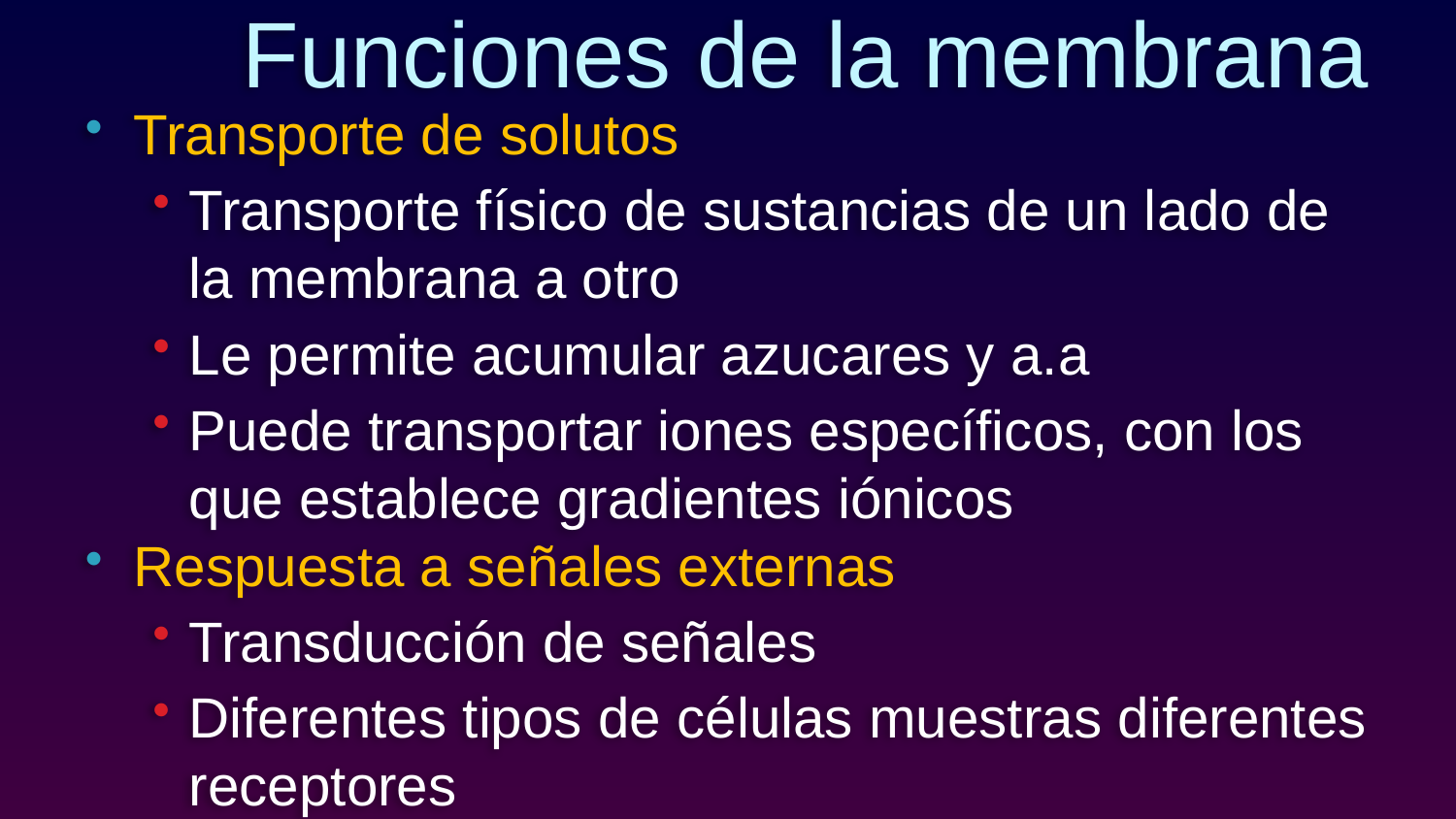

# Funciones de la membrana
Transporte de solutos
Transporte físico de sustancias de un lado de la membrana a otro
Le permite acumular azucares y a.a
Puede transportar iones específicos, con los que establece gradientes iónicos
Respuesta a señales externas
Transducción de señales
Diferentes tipos de células muestras diferentes receptores